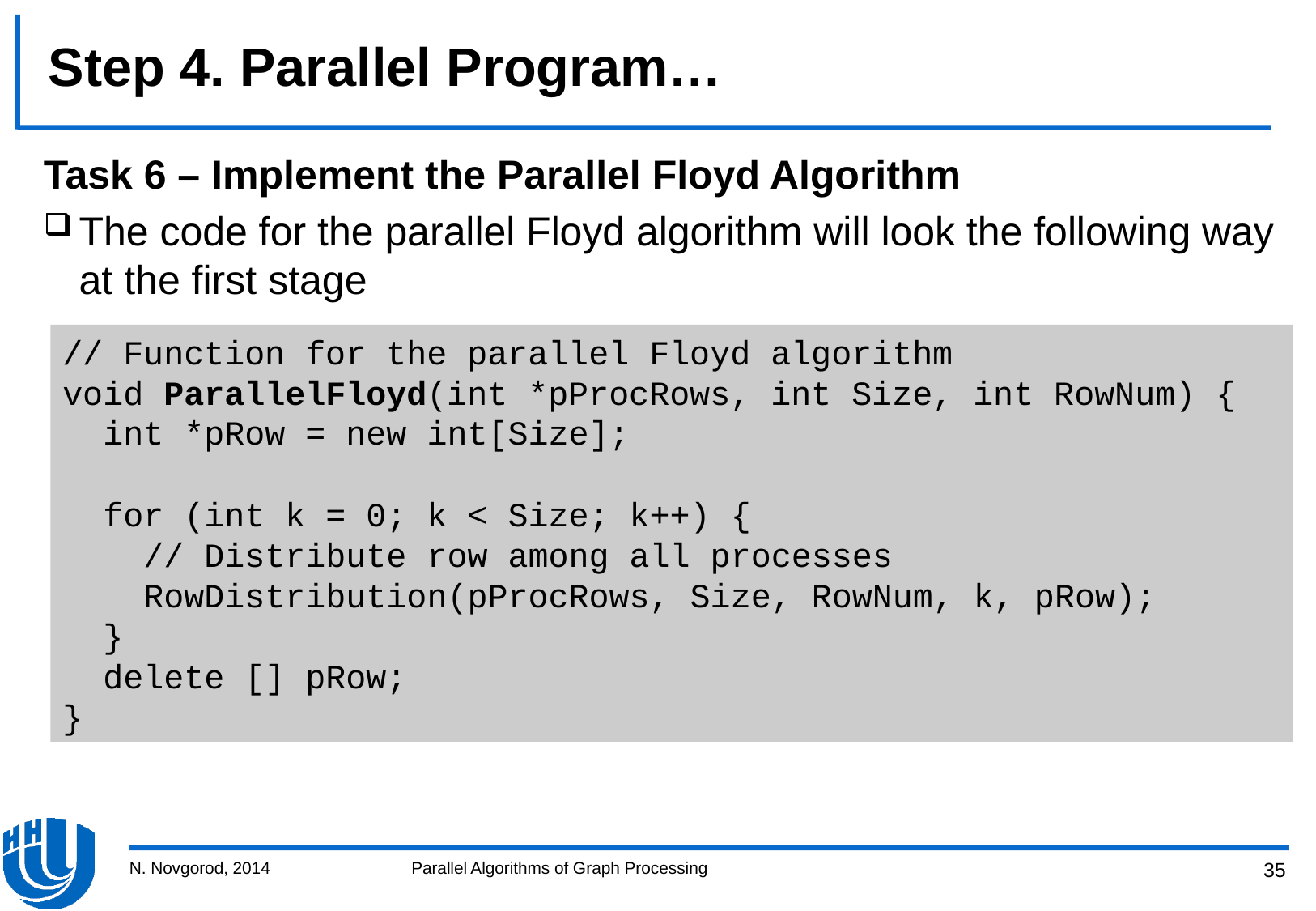

# Step 4. Parallel Program…
Task 6 – Implement the Parallel Floyd Algorithm
The code for the parallel Floyd algorithm will look the following way at the first stage
// Function for the parallel Floyd algorithm
void ParallelFloyd(int *pProcRows, int Size, int RowNum) {
  int *pRow = new int[Size];

  for (int k = 0; k < Size; k++) {
    // Distribute row among all processes
    RowDistribution(pProcRows, Size, RowNum, k, pRow);
  }
  delete [] pRow;
}
N. Novgorod, 2014
Parallel Algorithms of Graph Processing
35